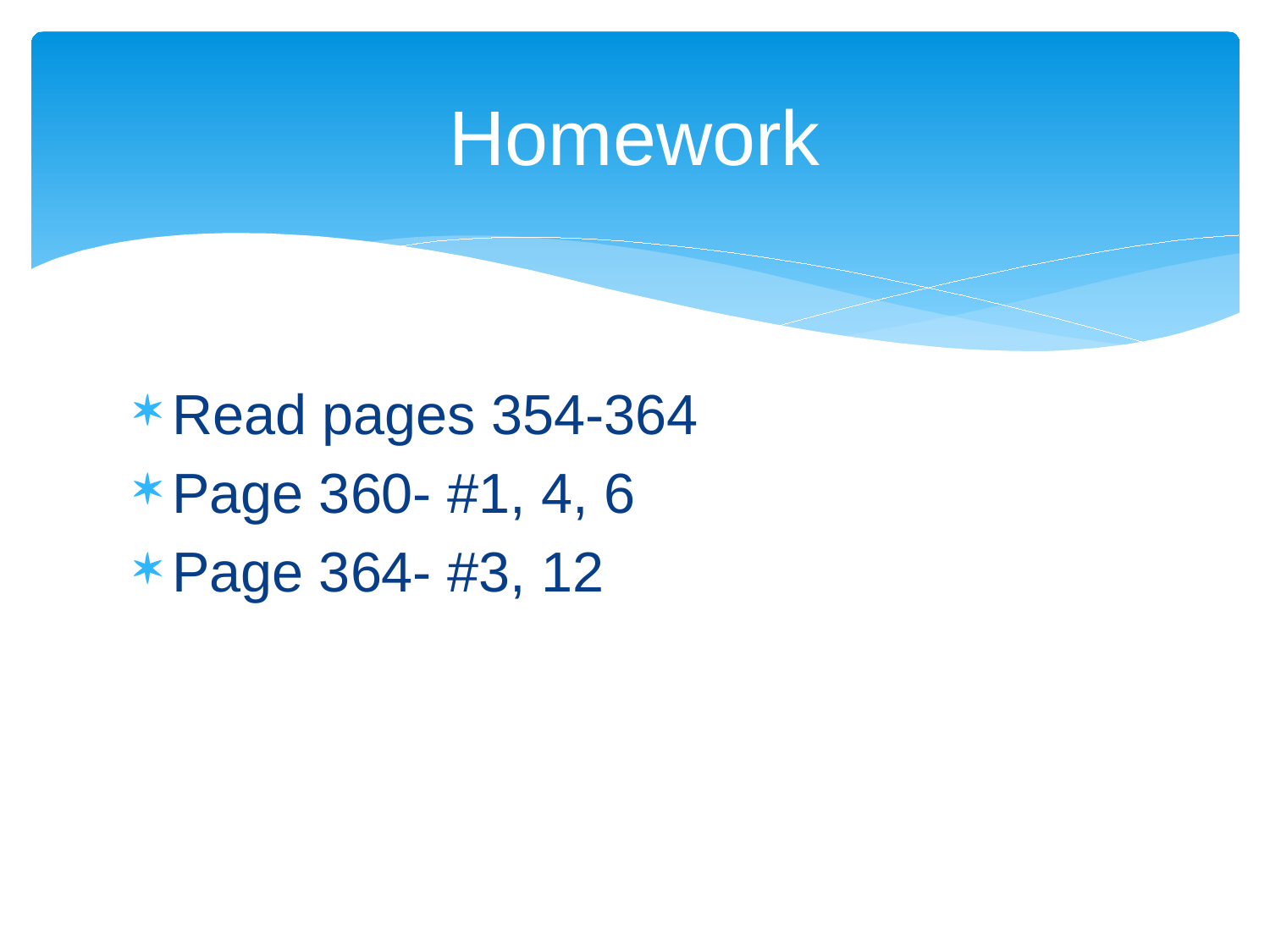

# Homework
Read pages 354-364
Page 360- #1, 4, 6
Page 364- #3, 12